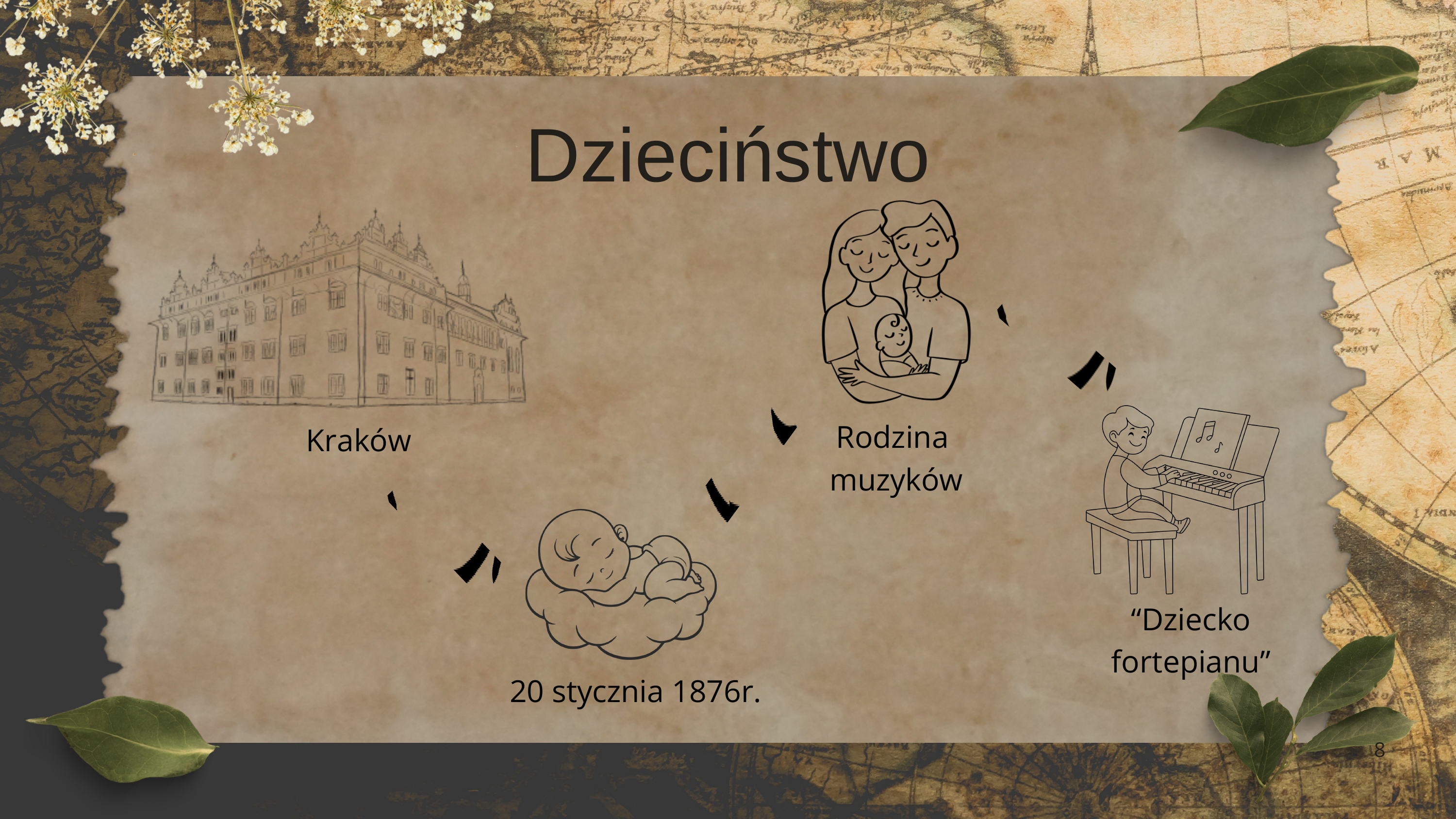

Dzieciństwo

Rodzina
muzyków
Kraków

“Dziecko fortepianu”

20 stycznia 1876r.

8